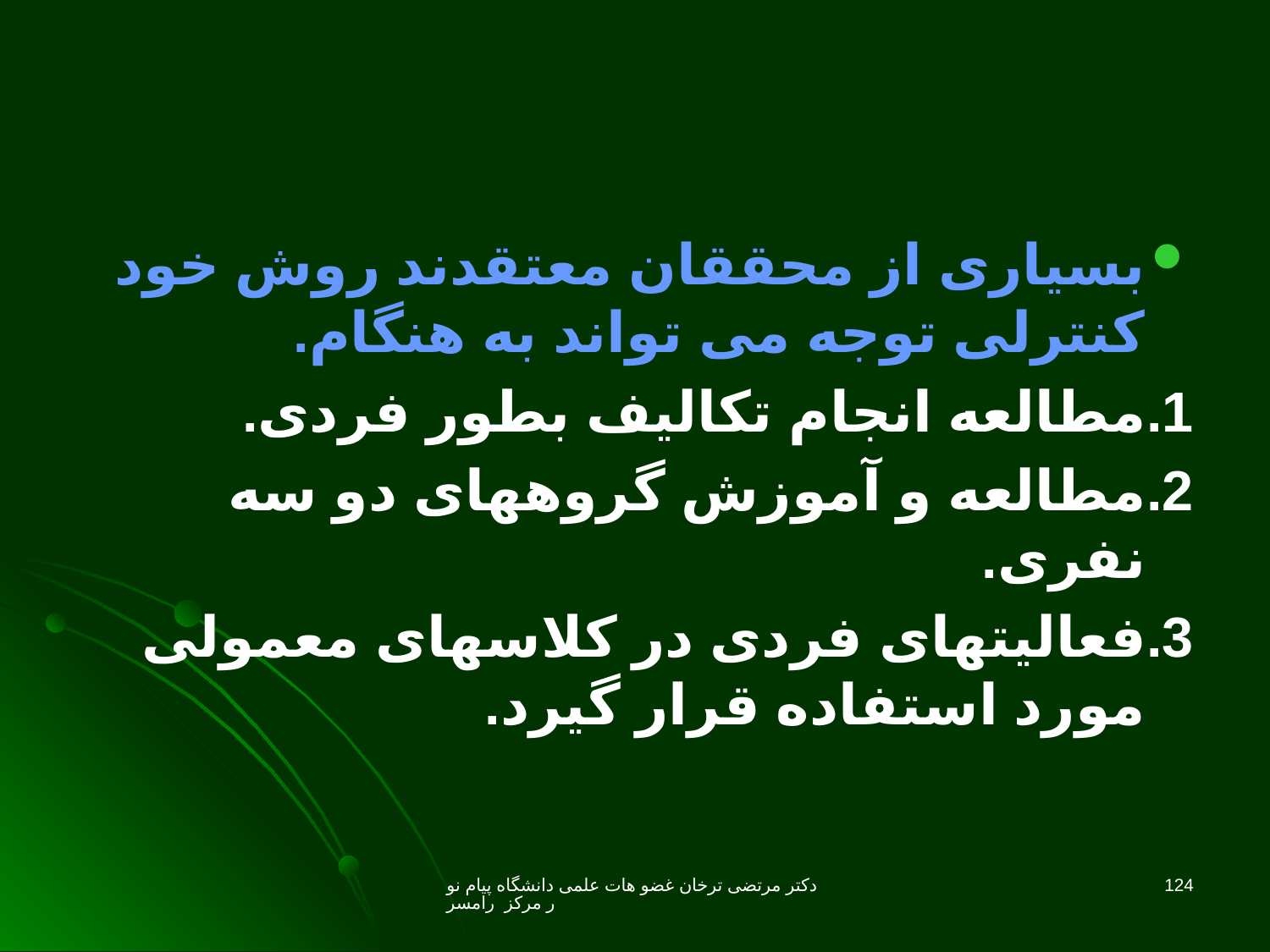

بسیاری از محققان معتقدند روش خود کنترلی توجه می تواند به هنگام.
1.مطالعه انجام تکالیف بطور فردی.
2.مطالعه و آموزش گروههای دو سه نفری.
3.فعالیتهای فردی در کلاسهای معمولی مورد استفاده قرار گیرد.
دکتر مرتضی ترخان غضو هات علمی دانشگاه پیام نور مرکز رامسر
124